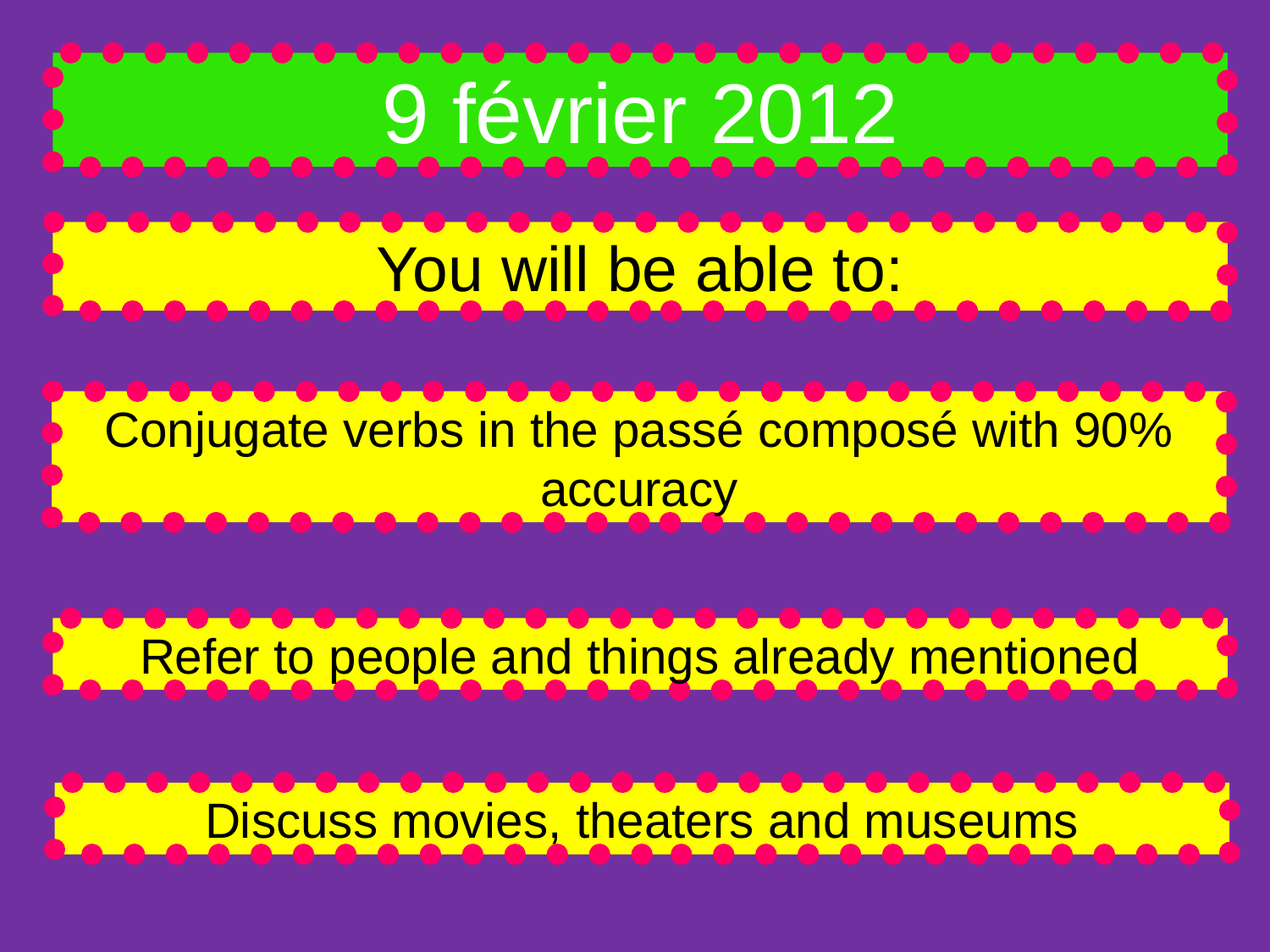

9 février 2012
You will be able to:
Conjugate verbs in the passé composé with 90% accuracy
Refer to people and things already mentioned
Discuss movies, theaters and museums